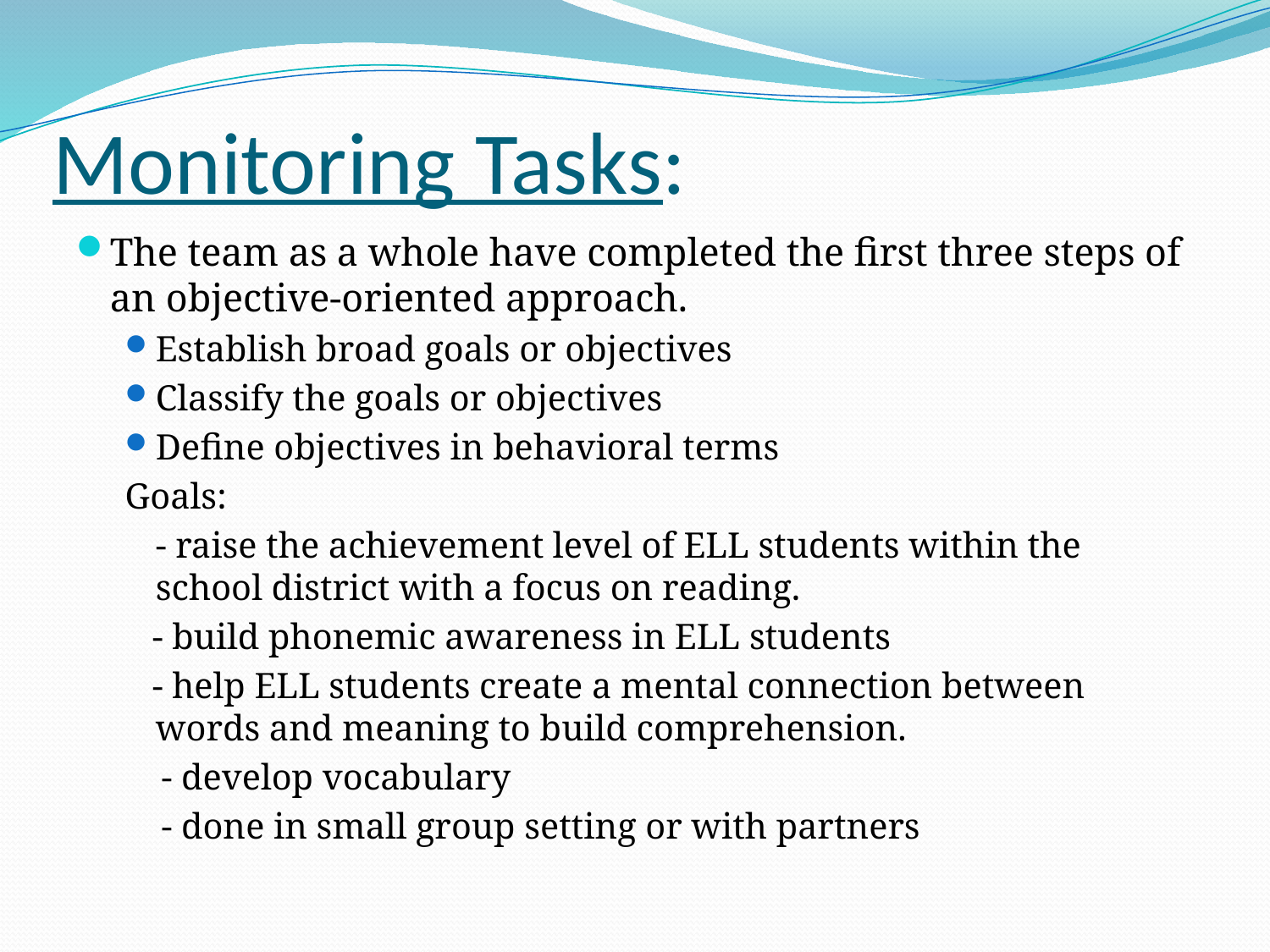

# Monitoring Tasks:
The team as a whole have completed the first three steps of an objective-oriented approach.
Establish broad goals or objectives
Classify the goals or objectives
Define objectives in behavioral terms
Goals:
	- raise the achievement level of ELL students within the school district with a focus on reading.
   - build phonemic awareness in ELL students
   - help ELL students create a mental connection between words and meaning to build comprehension.
    - develop vocabulary
    - done in small group setting or with partners